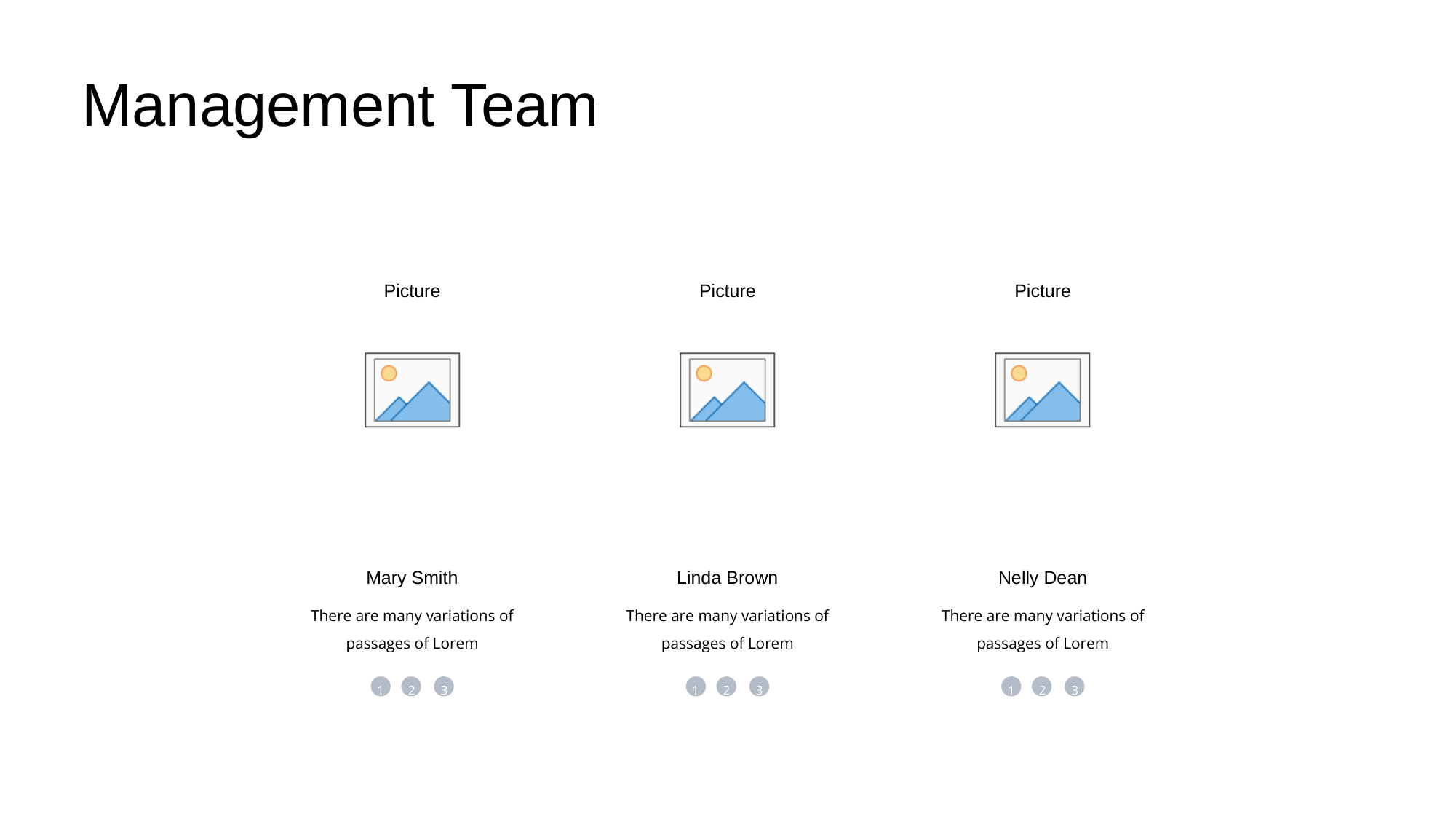

Management Team

Mary Smith
Linda Brown
Nelly Dean
There are many variations of passages of Lorem
There are many variations of passages of Lorem
There are many variations of passages of Lorem
1
2
3
1
2
3
1
2
3